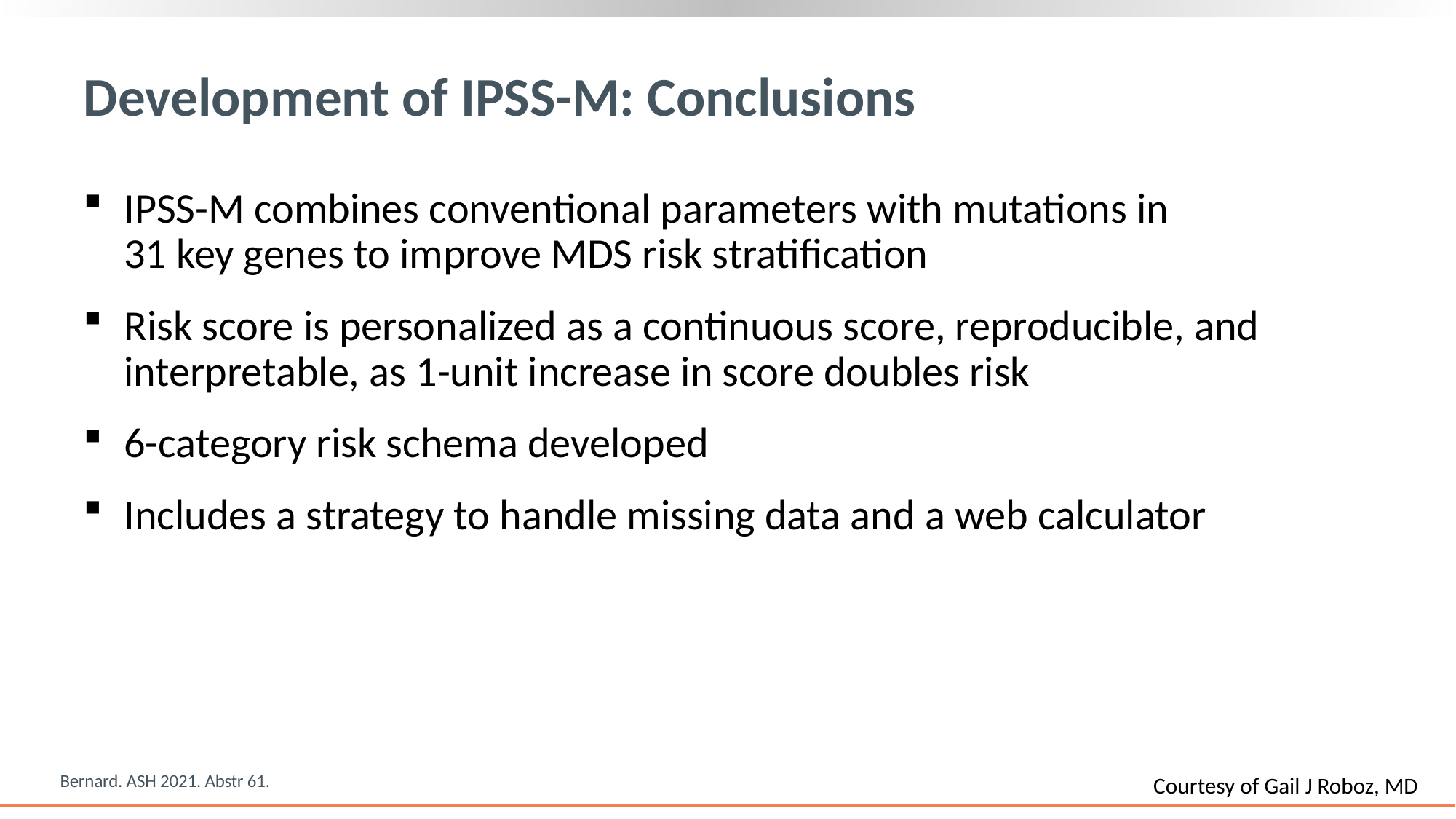

# Development of IPSS-M: Conclusions
IPSS-M combines conventional parameters with mutations in
31 key genes to improve MDS risk stratification
Risk score is personalized as a continuous score, reproducible, and interpretable, as 1-unit increase in score doubles risk
6-category risk schema developed
Includes a strategy to handle missing data and a web calculator
Bernard. ASH 2021. Abstr 61.
Courtesy of Gail J Roboz, MD